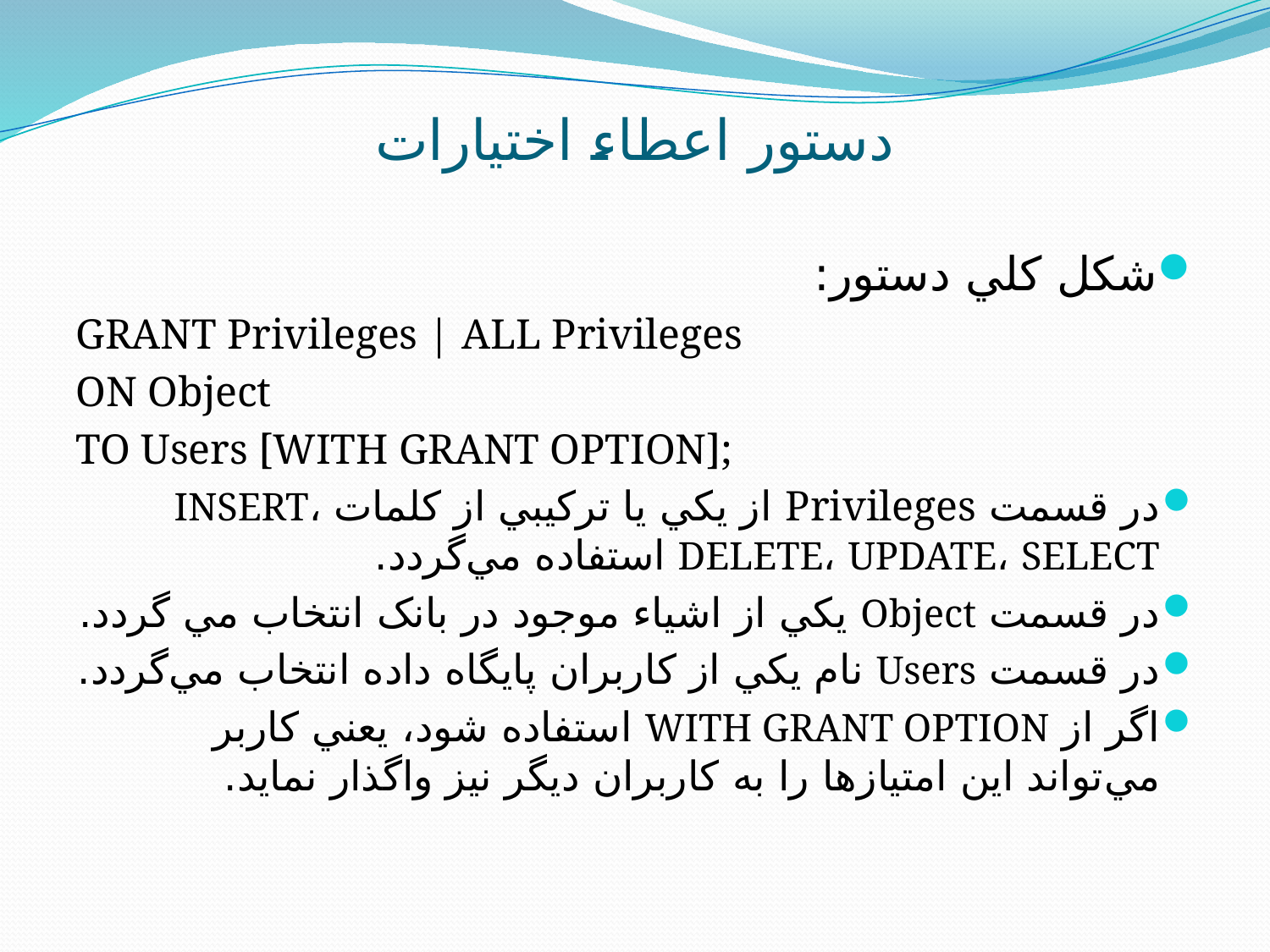

# دستور اعطاء اختيارات
شکل کلي دستور:
GRANT Privileges | ALL Privileges
ON Object
TO Users [WITH GRANT OPTION];
در قسمت Privileges از يکي يا ترکيبي از کلمات INSERT، DELETE، UPDATE، SELECT استفاده مي‌گردد.
در قسمت Object يکي از اشياء موجود در بانک انتخاب مي گردد.
در قسمت Users نام يکي از کاربران پايگاه داده انتخاب مي‌گردد.
اگر از WITH GRANT OPTION استفاده شود، يعني کاربر مي‌تواند اين امتياز‌ها را به کاربران ديگر نيز واگذار نمايد.